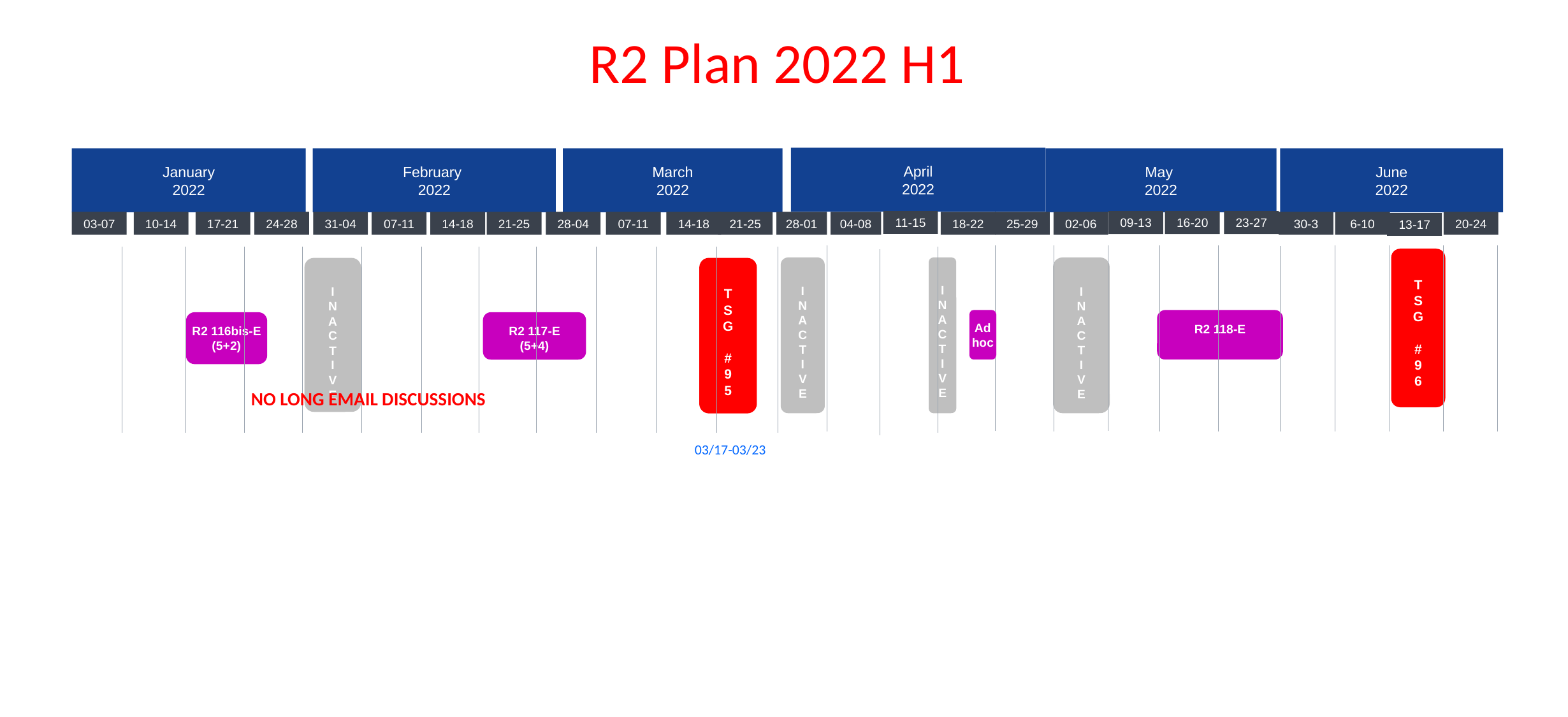

# R2 Plan 2022 H1
April
2022
January
2022
February
2022
March
2022
May
2022
June
2022
11-15
09-13
16-20
23-27
03-07
10-14
17-21
24-28
31-04
07-11
14-18
21-25
28-04
07-11
14-18
21-25
28-01
04-08
18-22
25-29
02-06
30-3
6-10
20-24
13-17

T
S
G

#
9
6

I
N
A
C
T
I
V
E

I
N
A
C
T
I
V
E

I
N
A
C
T
I
V
E

T
S
G

#
9
5

I
N
A
C
T
I
V
E

R2 118-E
R2 116bis-E
(5+2)
R2 117-E
(5+4)
03/17-03/23
Ad hoc
NO LONG EMAIL DISCUSSIONS